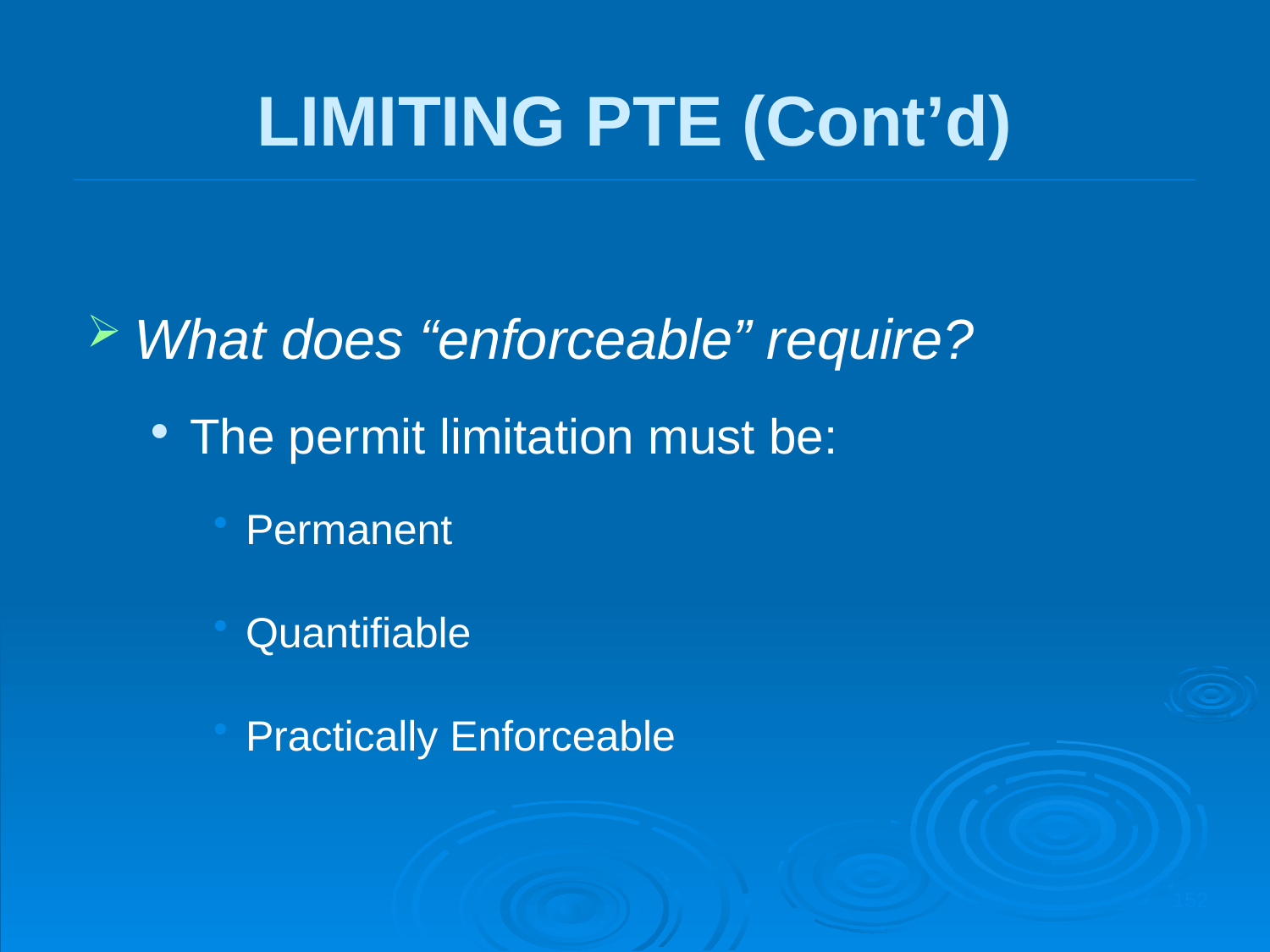

LIMITING PTE (Cont’d)
What does “enforceable” require?

The permit limitation must be:

Permanent

Quantifiable

Practically Enforceable

152